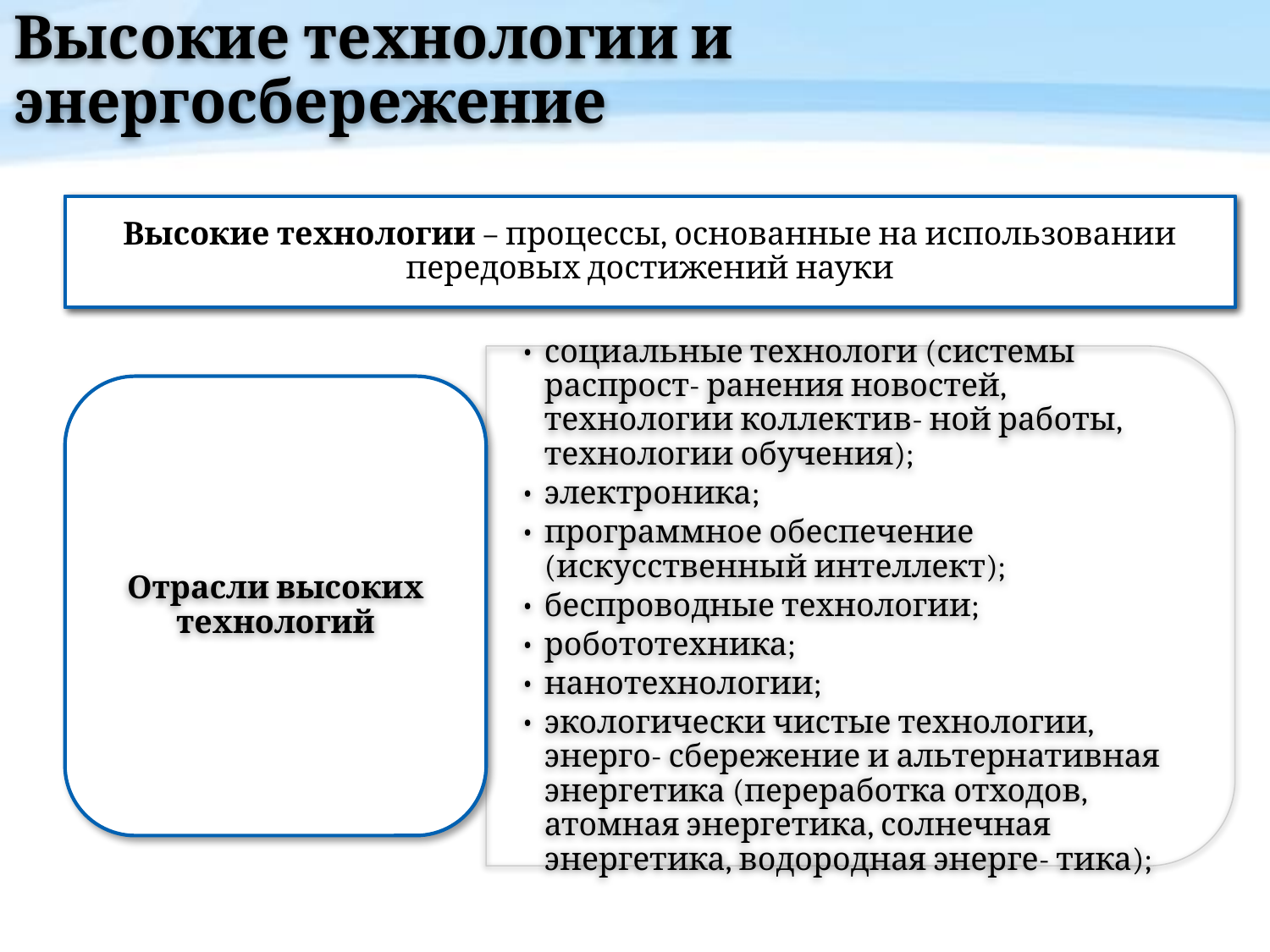

# Высокие технологии и энергосбережение

Высокие технологии – процессы, основанные на использовании передовых достижений науки

социальные технологи (системы распрост- ранения новостей, технологии коллектив- ной работы, технологии обучения);
электроника;
программное обеспечение (искусственный интеллект);
беспроводные технологии;
робототехника;
нанотехнологии;
экологически чистые технологии, энерго- сбережение и альтернативная энергетика (переработка отходов, атомная энергетика, солнечная энергетика, водородная энерге- тика);

Отрасли высоких технологий